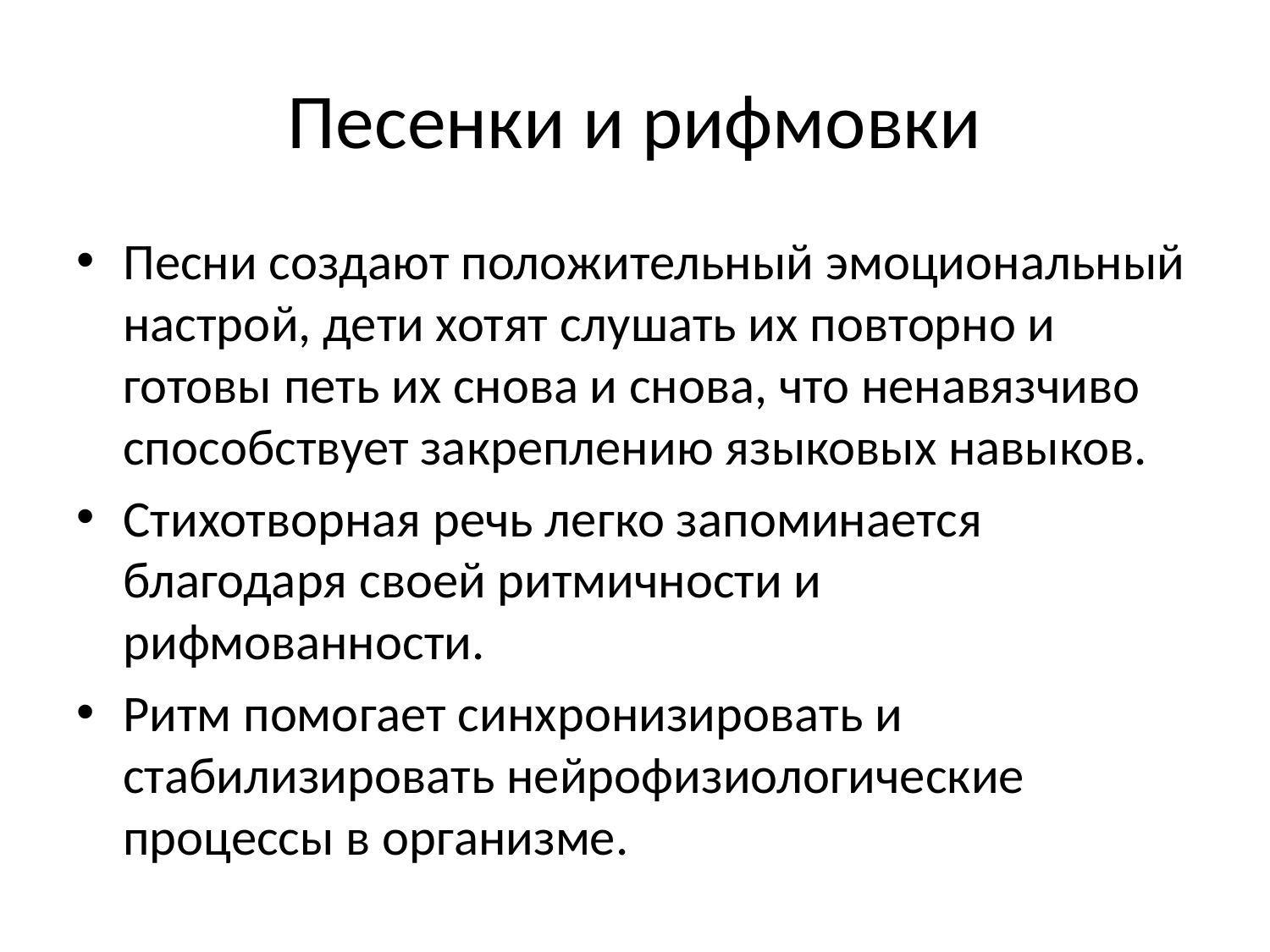

# Песенки и рифмовки
Песни создают положительный эмоциональный настрой, дети хотят слушать их повторно и готовы петь их снова и снова, что ненавязчиво способствует закреплению языковых навыков.
Стихотворная речь легко запоминается благодаря своей ритмичности и рифмованности.
Ритм помогает синхронизировать и стабилизировать нейрофизиологические процессы в организме.